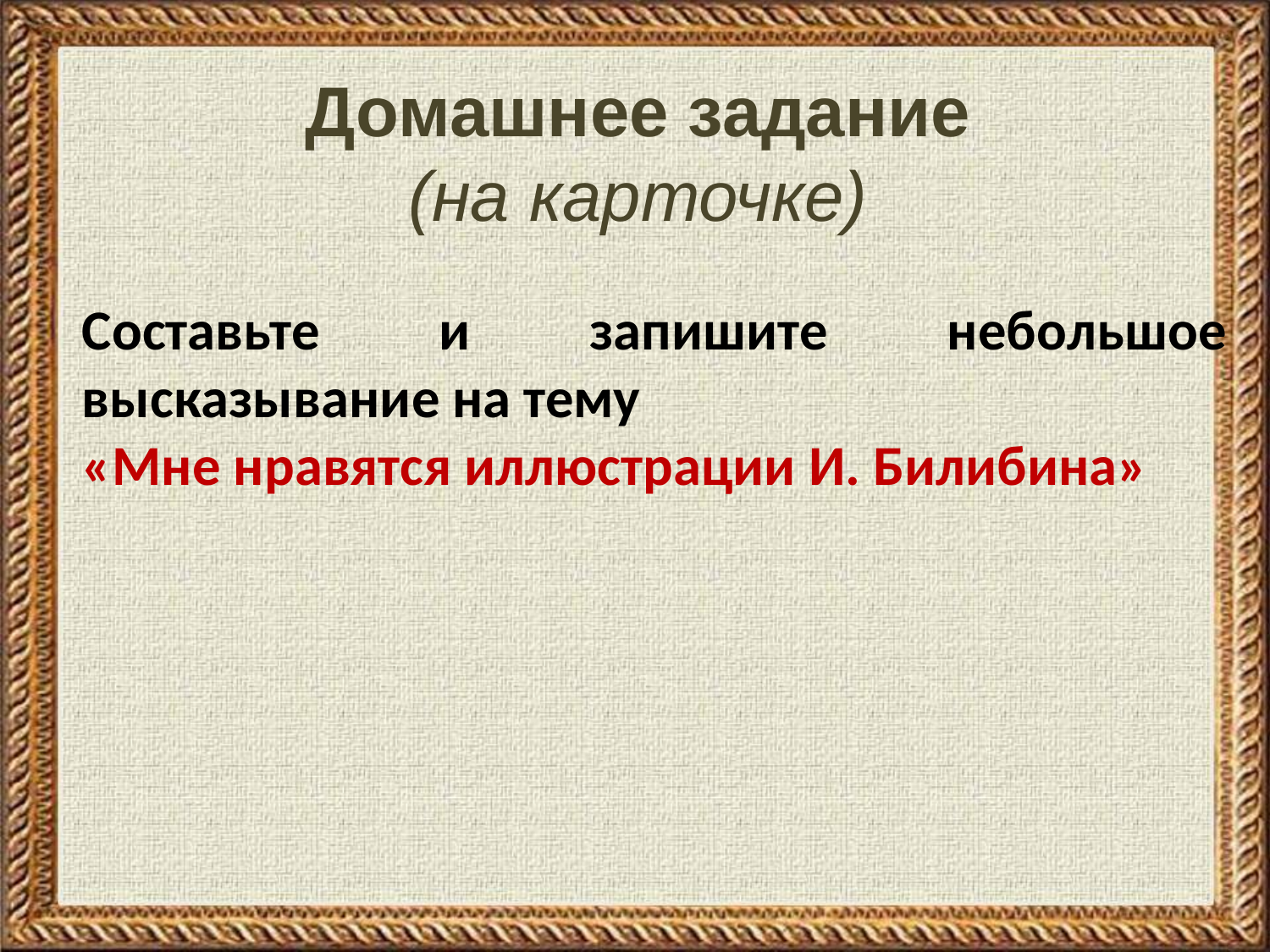

Домашнее задание
(на карточке)

Составьте и запишите небольшое высказывание на тему
«Мне нравятся иллюстрации И. Билибина»